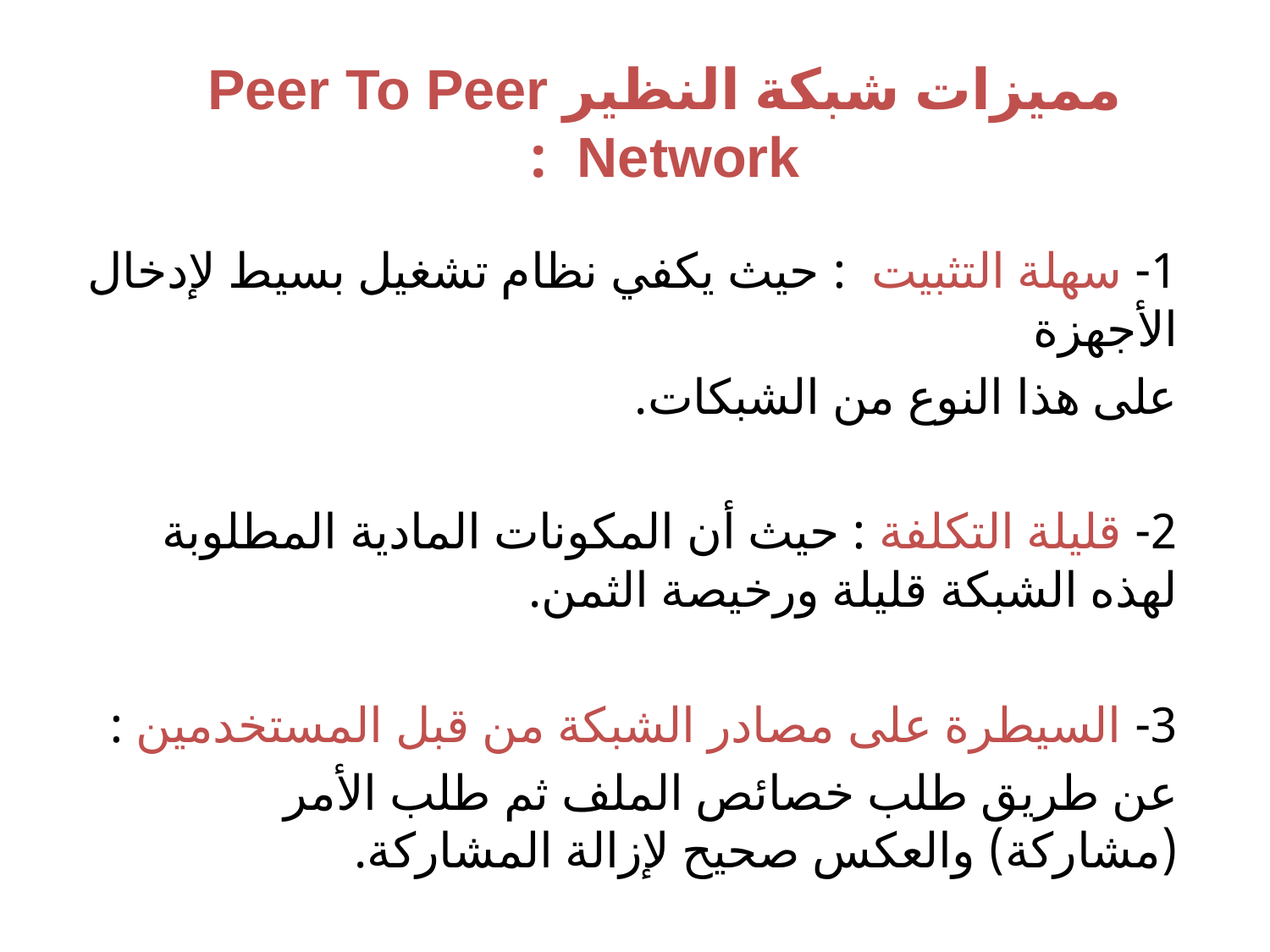

مميزات شبكة النظير Peer To Peer Network  :

1- سهلة التثبيت  : حيث يكفي نظام تشغيل بسيط لإدخال الأجهزة
على هذا النوع من الشبكات.

2- قليلة التكلفة : حيث أن المكونات المادية المطلوبة لهذه الشبكة قليلة ورخيصة الثمن.

3- السيطرة على مصادر الشبكة من قبل المستخدمين :
عن طريق طلب خصائص الملف ثم طلب الأمر (مشاركة) والعكس صحيح لإزالة المشاركة.